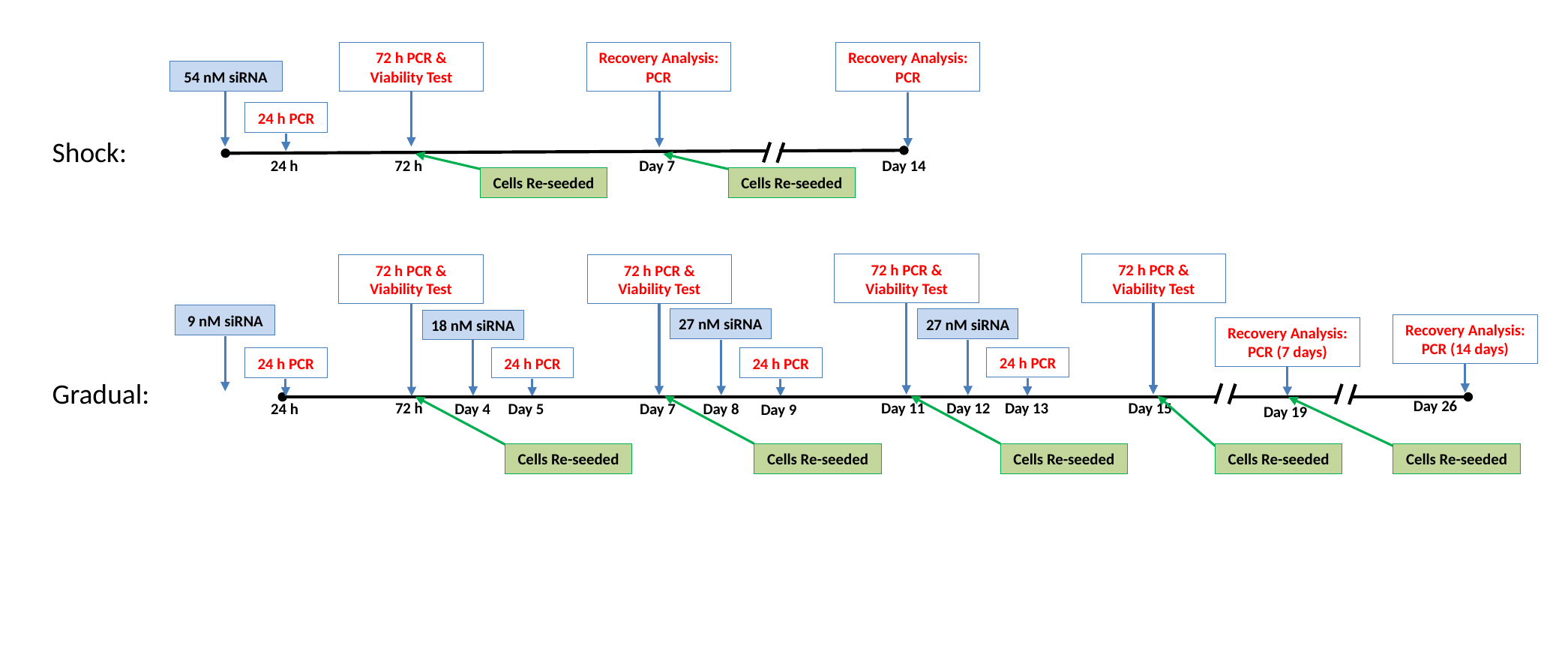

72 h PCR & Viability Test
54 nM siRNA
24 h
24 h PCR
72 h
Recovery Analysis: PCR
Day 7

Recovery Analysis: PCR
Day 14
Cells Re-seeded
Cells Re-seeded
Shock:
72 h PCR & Viability Test
72 h PCR & Viability Test
72 h PCR & Viability Test
9 nM siRNA
24 h PCR
24 h
18 nM siRNA
72 h
Cells Re-seeded
Day 7
72 h PCR & Viability Test
27 nM siRNA
Cells Re-seeded
Day 8
Day 4
27 nM siRNA
Day 12
Day 11
24 h PCR
24 h PCR
Day 5
Cells Re-seeded
24 h PCR
Day 13
Day 15
Cells Re-seeded

Recovery Analysis: PCR (7 days)
Recovery Analysis: PCR (14 days)
Cells Re-seeded
Day 19
Day 26
Gradual:
Day 9